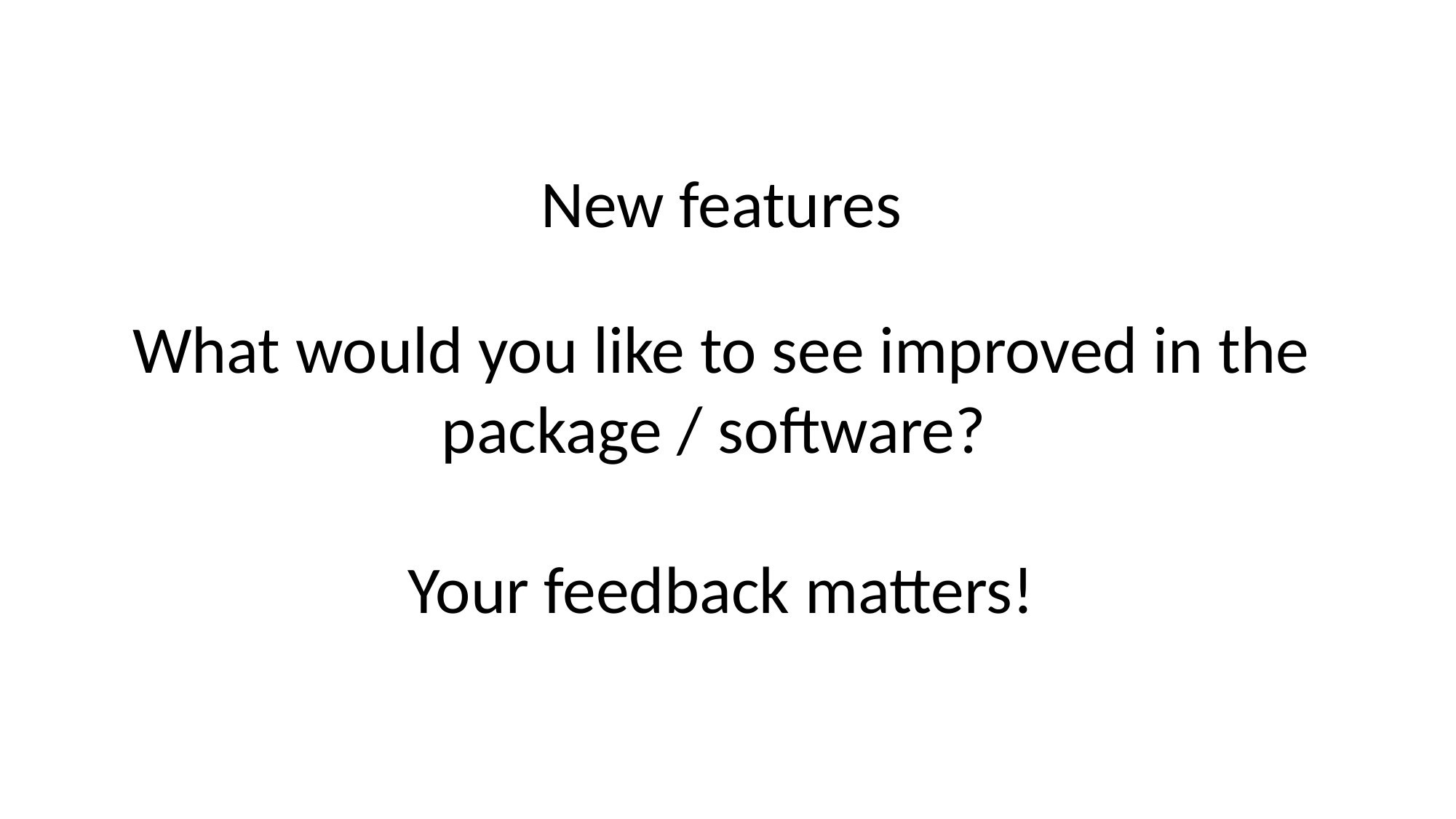

New features
What would you like to see improved in the package / software?

Your feedback matters!